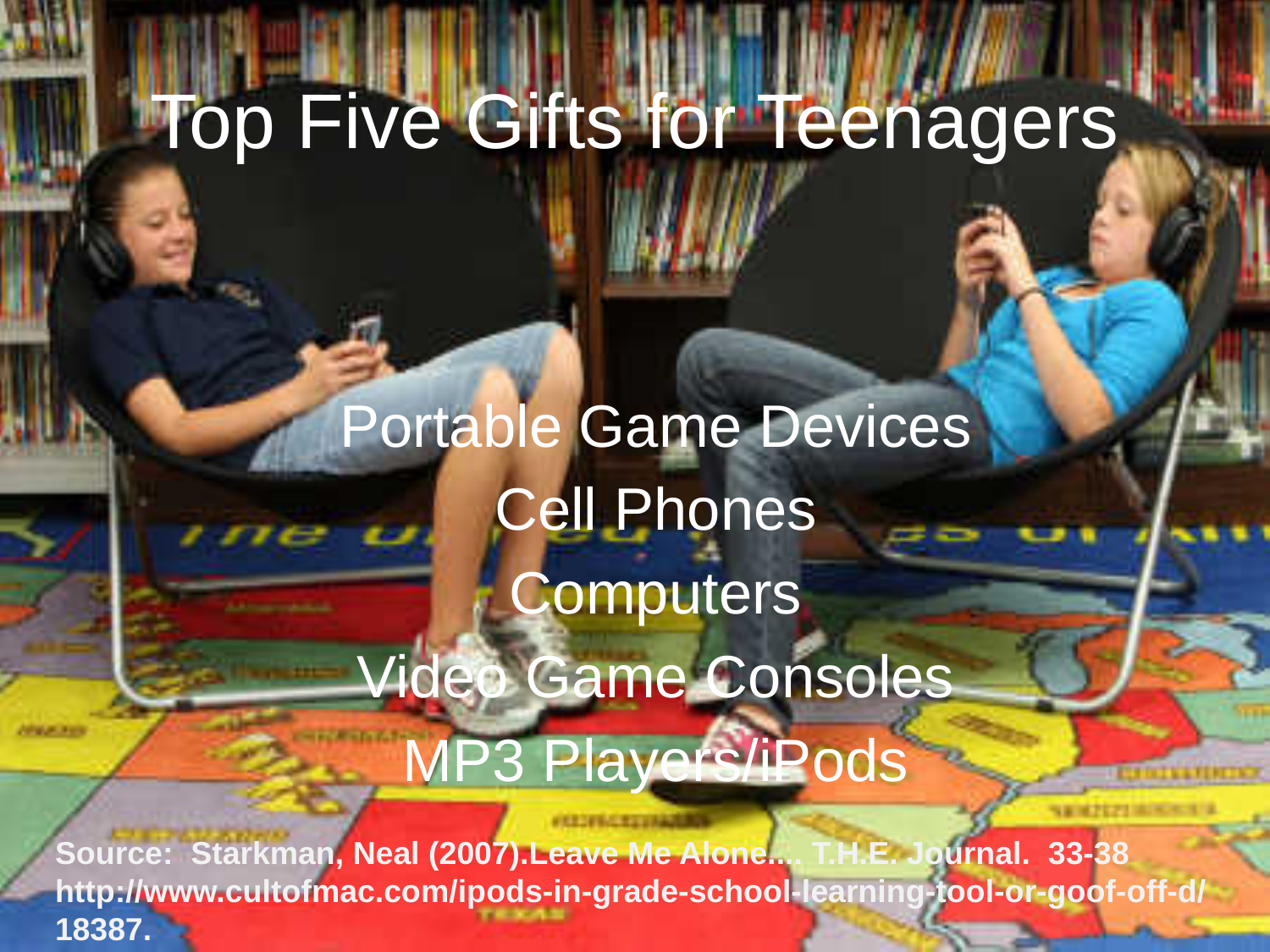

# Top Five Gifts for Teenagers
Portable Game Devices
Cell Phones
Computers
Video Game Consoles
MP3 Players/iPods
Source:  Starkman, Neal (2007).Leave Me Alone.... T.H.E. Journal.  33-38
http://www.cultofmac.com/ipods-in-grade-school-learning-tool-or-goof-off-d/18387.